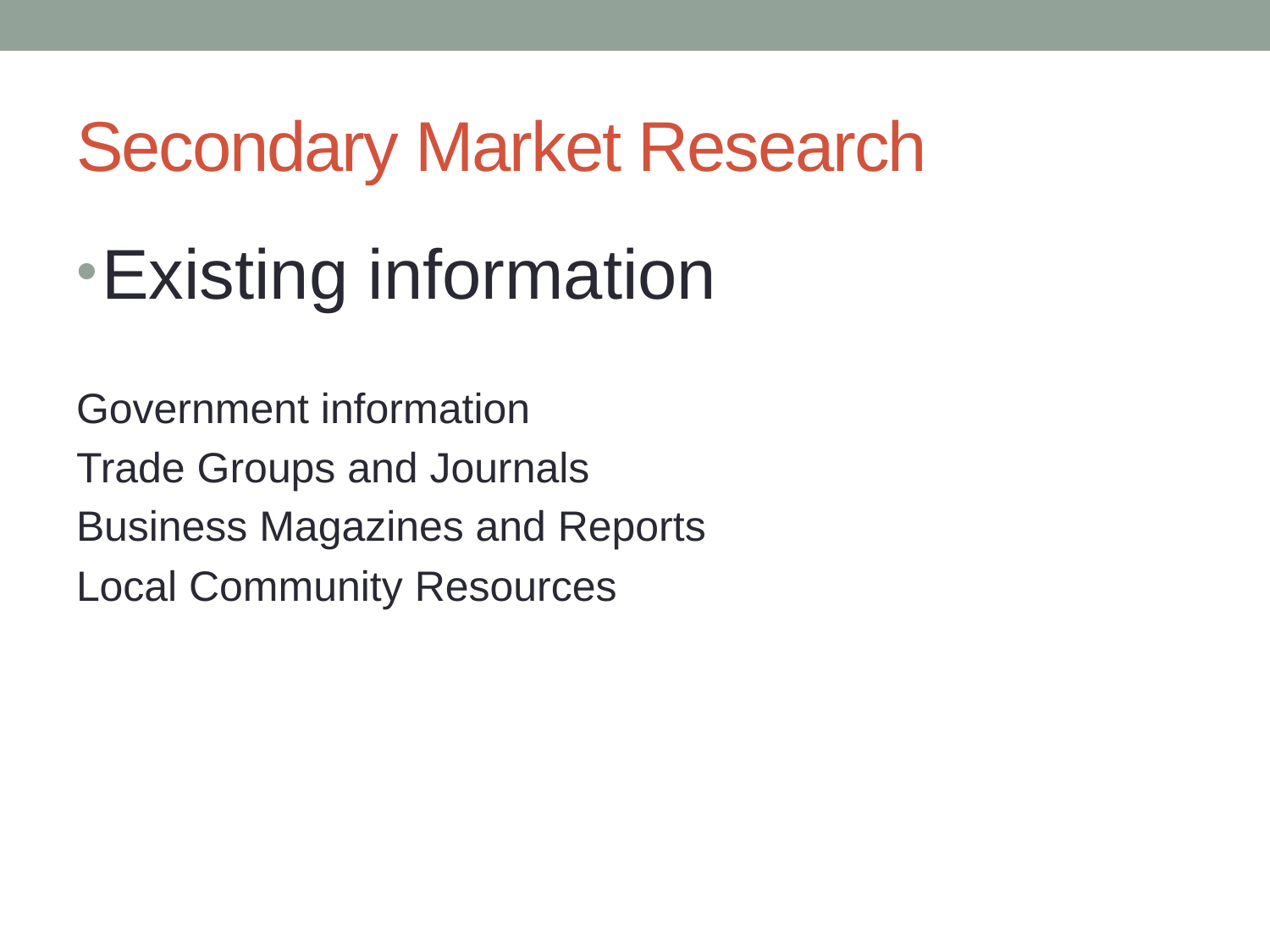

# Secondary Market Research
Existing information

Government information
Trade Groups and Journals
Business Magazines and Reports
Local Community Resources